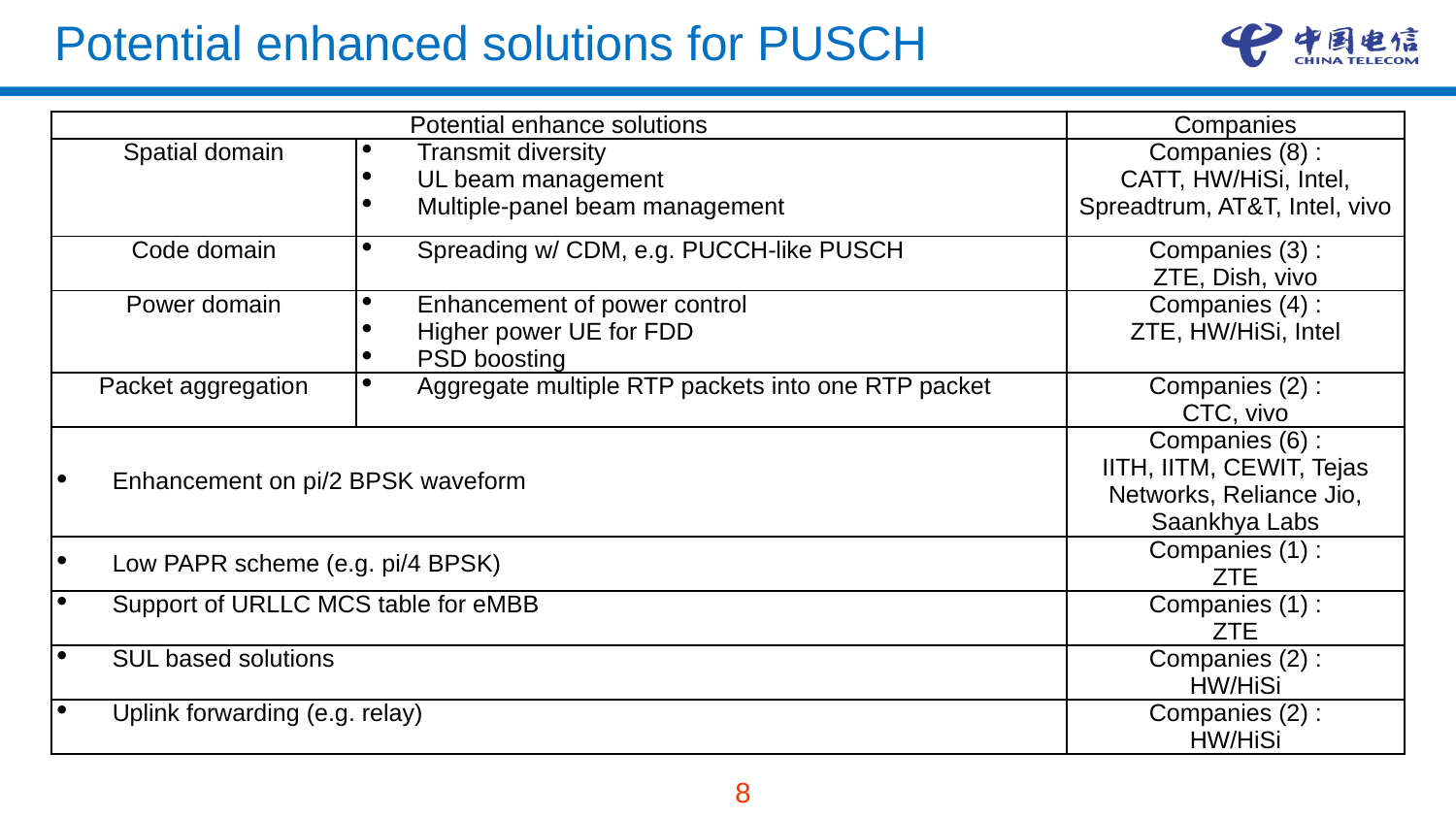

# Potential enhanced solutions for PUSCH
| Potential enhance solutions |  | Companies |
| --- | --- | --- |
| Spatial domain | Transmit diversity UL beam management Multiple-panel beam management | Companies (8) : CATT, HW/HiSi, Intel, Spreadtrum, AT&T, Intel, vivo |
| Code domain | Spreading w/ CDM, e.g. PUCCH-like PUSCH | Companies (3) : ZTE, Dish, vivo |
| Power domain | Enhancement of power control Higher power UE for FDD PSD boosting | Companies (4) : ZTE, HW/HiSi, Intel |
| Packet aggregation | Aggregate multiple RTP packets into one RTP packet | Companies (2) : CTC, vivo |
| Enhancement on pi/2 BPSK waveform |  | Companies (6) : IITH, IITM, CEWIT, Tejas Networks, Reliance Jio, Saankhya Labs |
| Low PAPR scheme (e.g. pi/4 BPSK) |  | Companies (1) : ZTE |
| Support of URLLC MCS table for eMBB |  | Companies (1) : ZTE |
| SUL based solutions |  | Companies (2) : HW/HiSi |
| Uplink forwarding (e.g. relay) |  | Companies (2) : HW/HiSi |
8